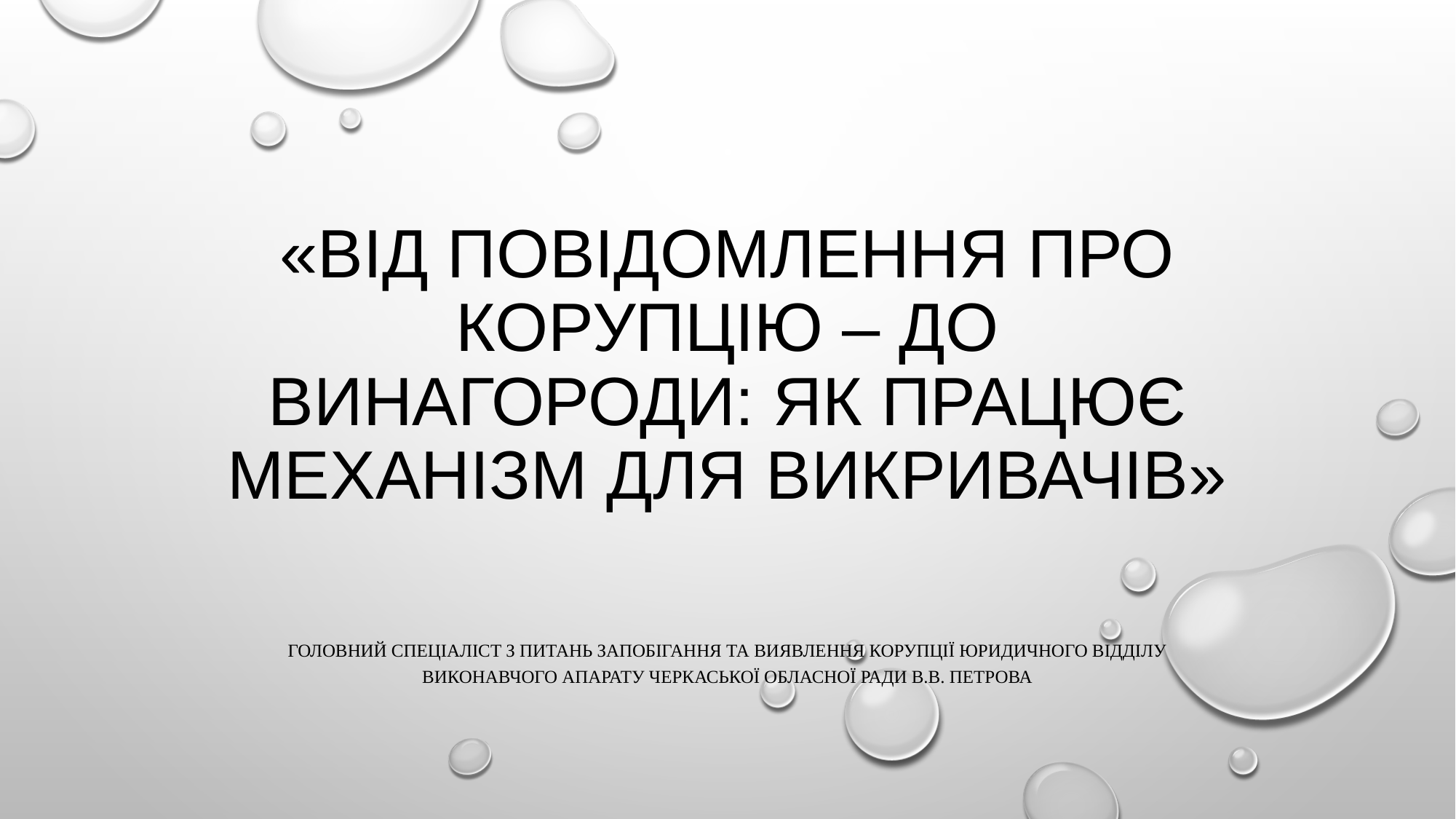

# «Від повідомлення про корупцію – до винагороди: як працює механізм для викривачів»
Головний спеціаліст з питань запобігання та виявлення корупції юридичного відділу виконавчого апарату Черкаської обласної ради В.В. Петрова